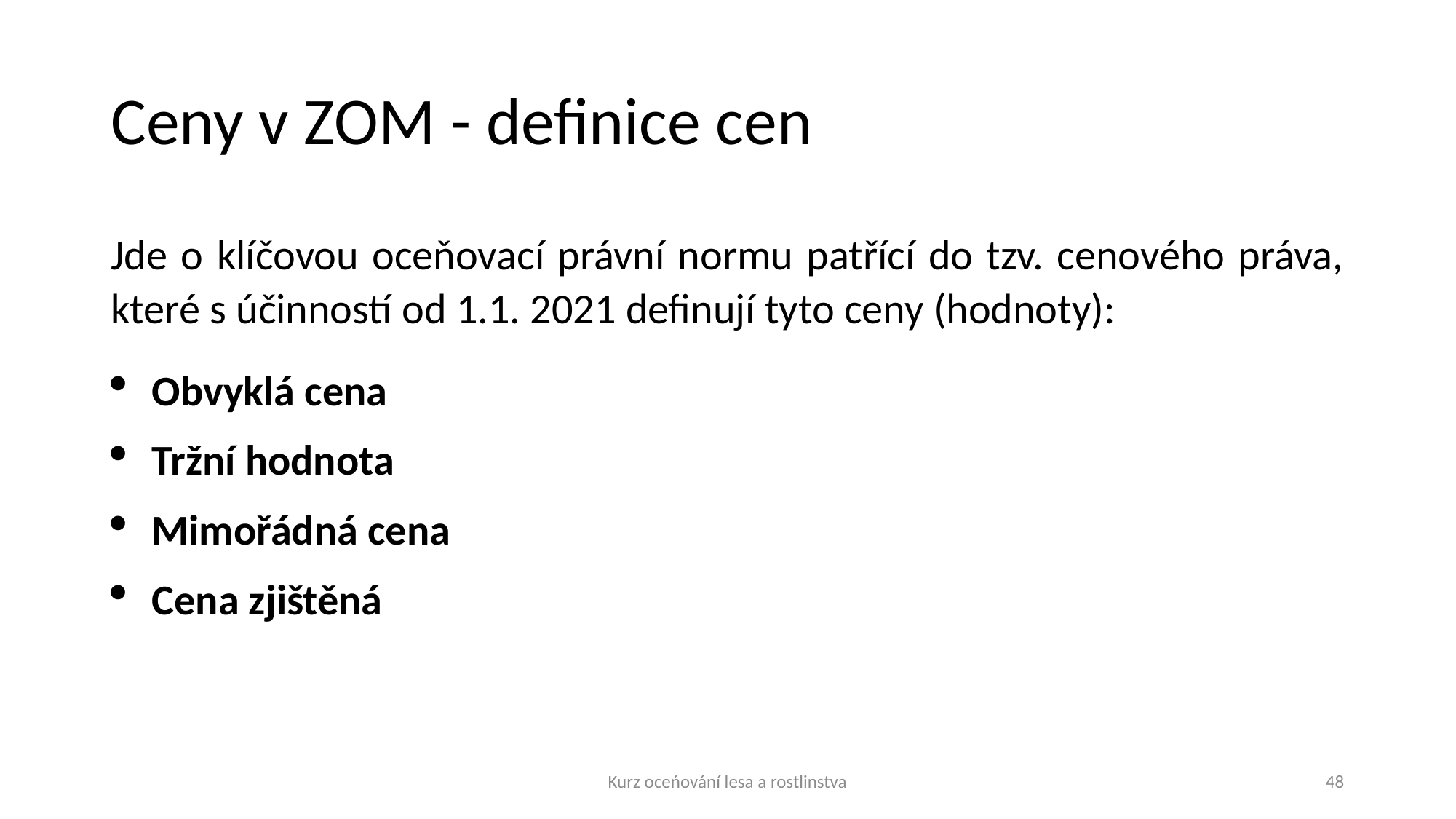

# Ceny v ZOM - definice cen
Jde o klíčovou oceňovací právní normu patřící do tzv. cenového práva, které s účinností od 1.1. 2021 definují tyto ceny (hodnoty):
Obvyklá cena
Tržní hodnota
Mimořádná cena
Cena zjištěná

Kurz oceńování lesa a rostlinstva
48